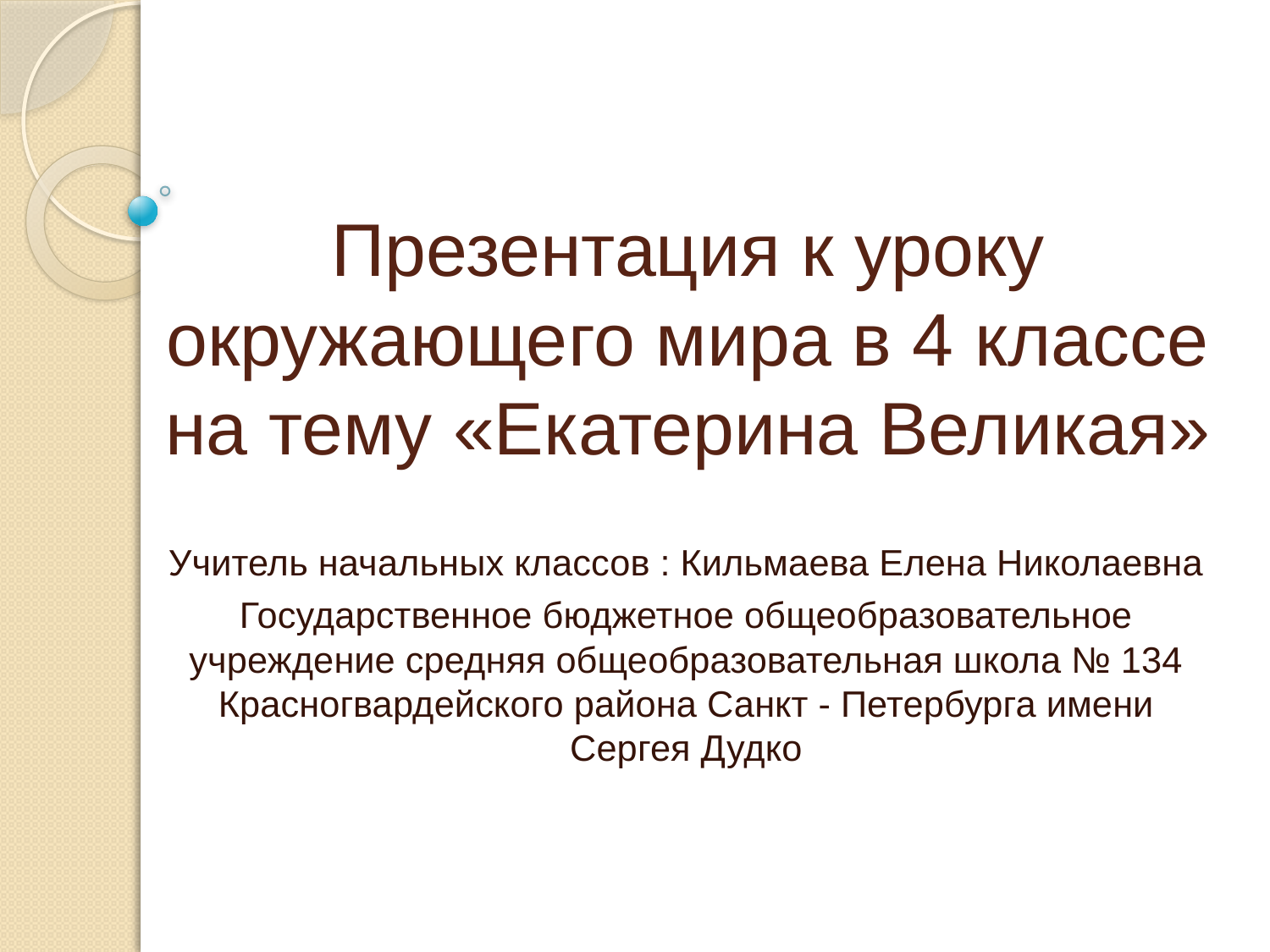

# Презентация к уроку окружающего мира в 4 классе на тему «Екатерина Великая»
Учитель начальных классов : Кильмаева Елена Николаевна
Государственное бюджетное общеобразовательное учреждение средняя общеобразовательная школа № 134 Красногвардейского района Санкт - Петербурга имени Сергея Дудко